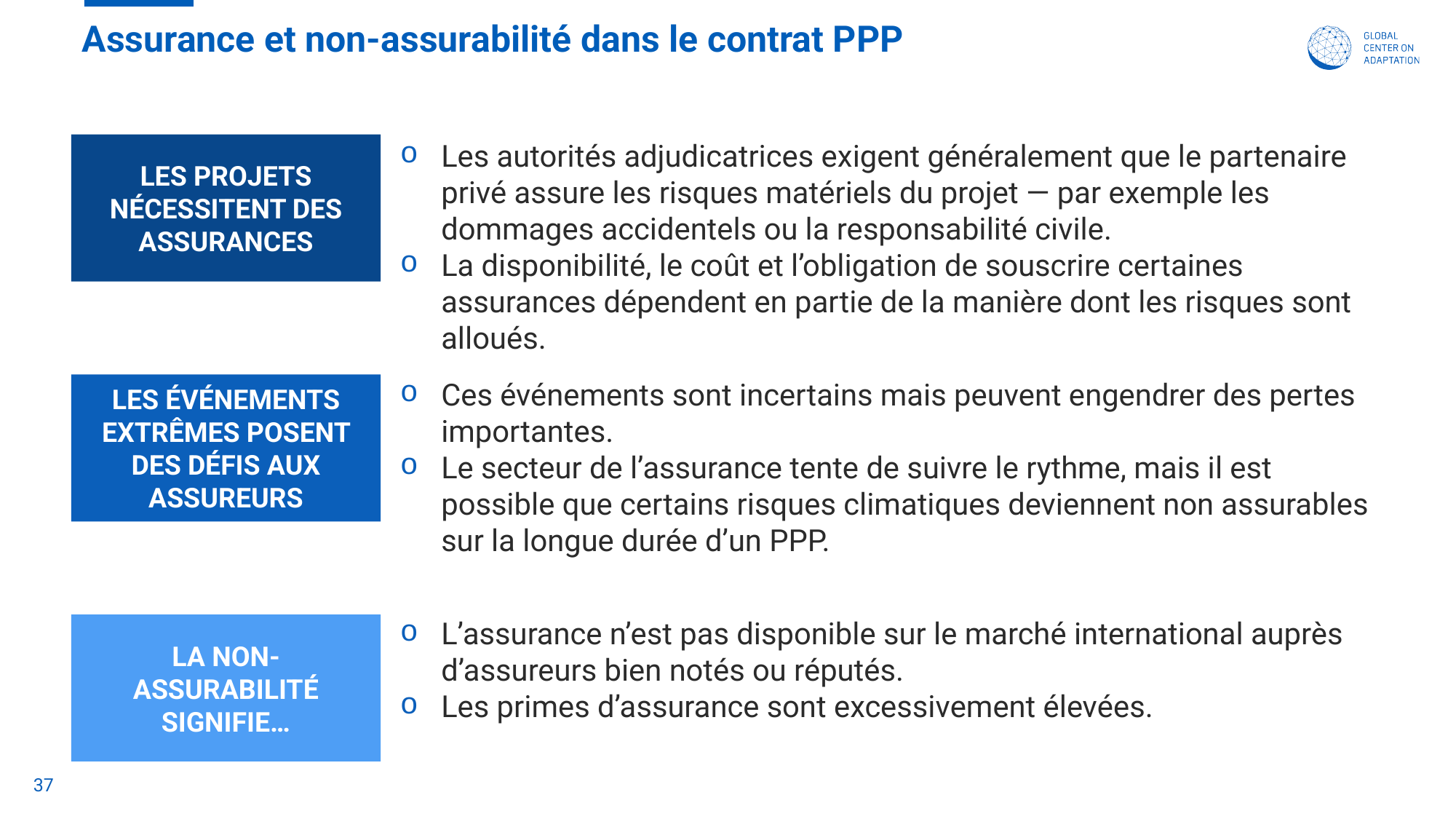

# Assurance et non-assurabilité dans le contrat PPP
LES PROJETS NÉCESSITENT DES ASSURANCES
Les autorités adjudicatrices exigent généralement que le partenaire privé assure les risques matériels du projet — par exemple les dommages accidentels ou la responsabilité civile.
La disponibilité, le coût et l’obligation de souscrire certaines assurances dépendent en partie de la manière dont les risques sont alloués.
LES ÉVÉNEMENTS EXTRÊMES POSENT DES DÉFIS AUX ASSUREURS
Ces événements sont incertains mais peuvent engendrer des pertes importantes.
Le secteur de l’assurance tente de suivre le rythme, mais il est possible que certains risques climatiques deviennent non assurables sur la longue durée d’un PPP.
LA NON-ASSURABILITÉ SIGNIFIE…
L’assurance n’est pas disponible sur le marché international auprès d’assureurs bien notés ou réputés.
Les primes d’assurance sont excessivement élevées.